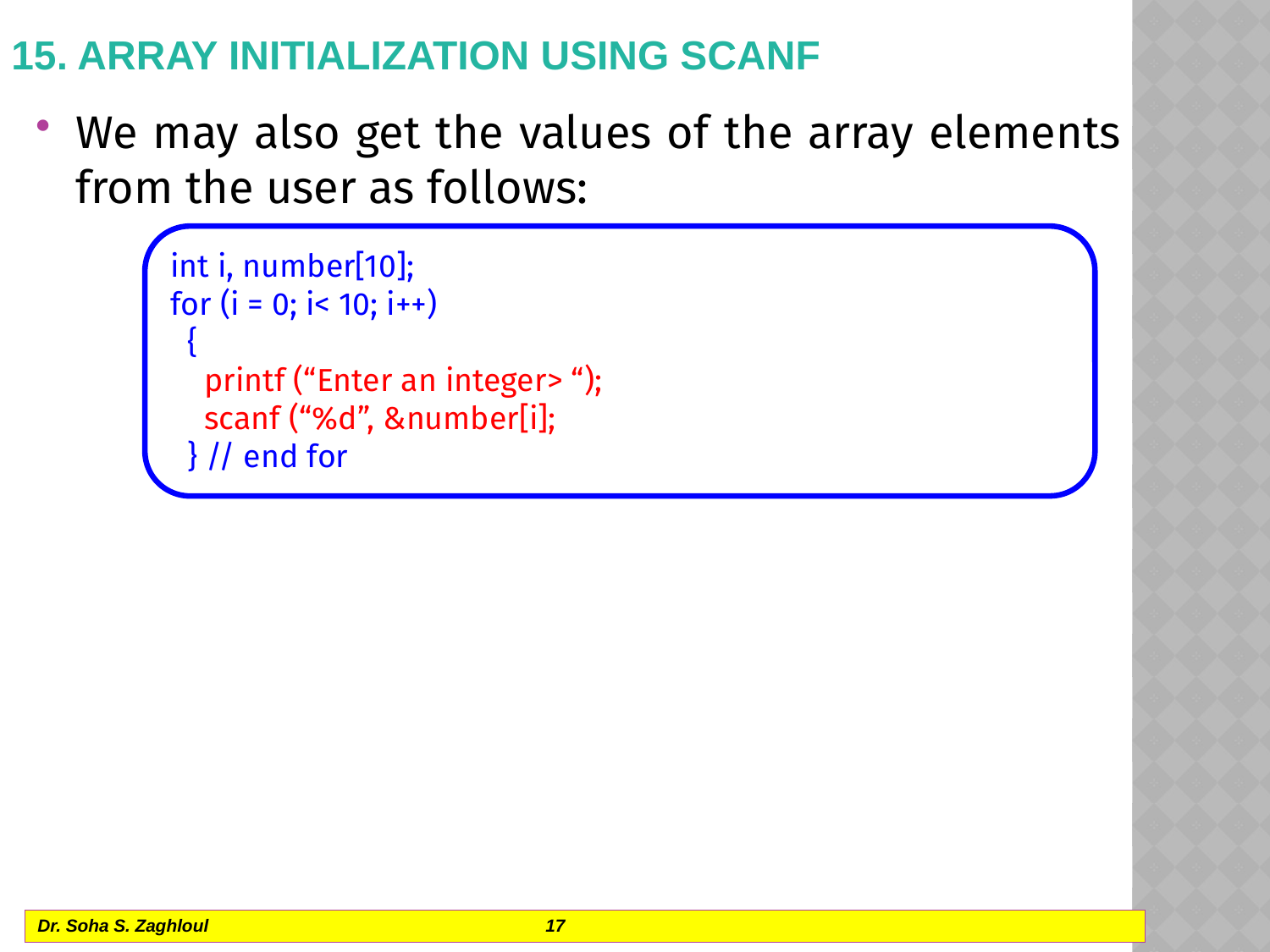

# 15. Array initialization using scanf
We may also get the values of the array elements from the user as follows:

int i, number[10];
for (i = 0; i< 10; i++)
  {
    printf (“Enter an integer> “);
    scanf (“%d”, &number[i];
  } // end for
Dr. Soha S. Zaghloul			17